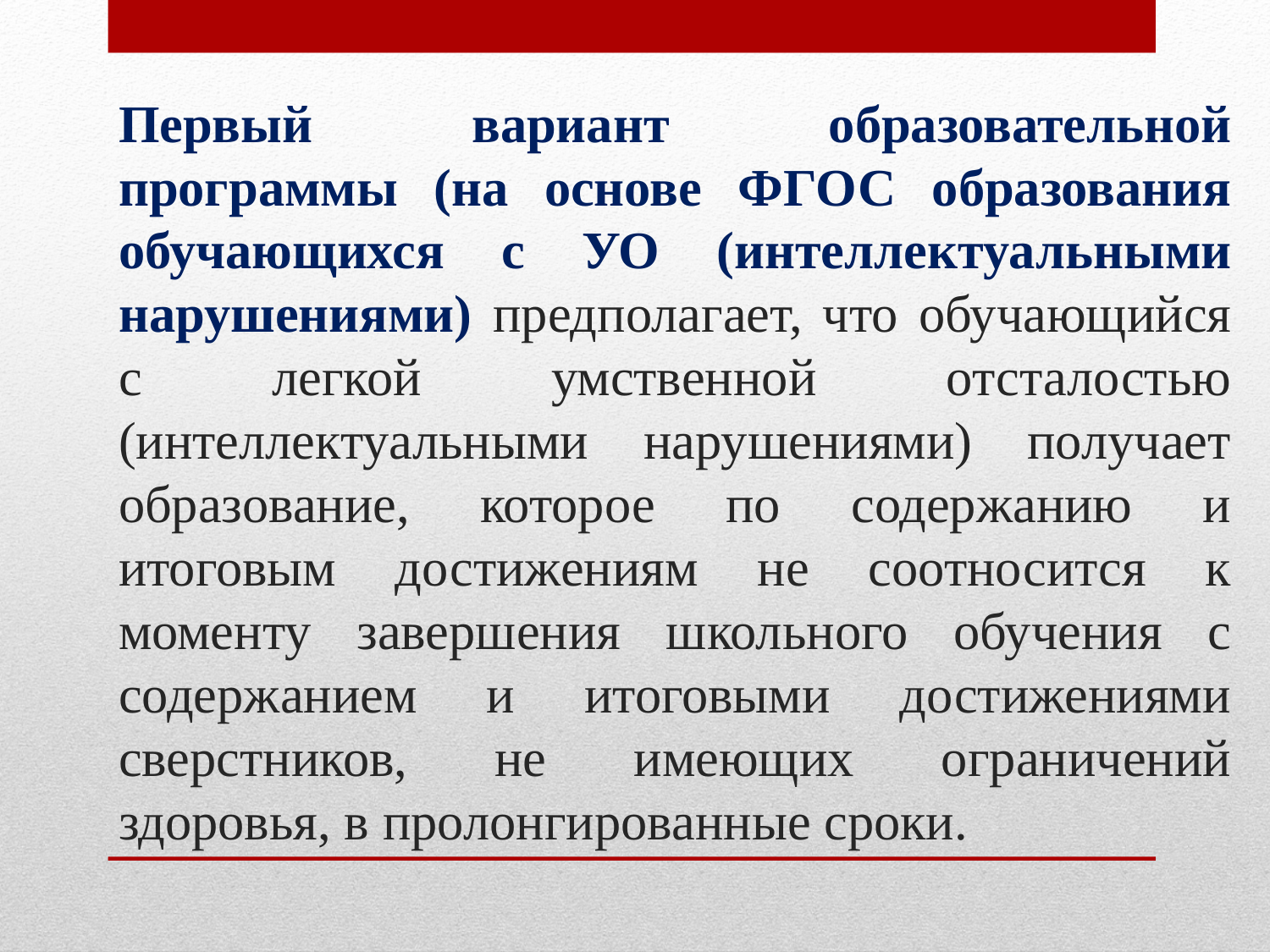

# Первый вариант образовательной программы (на основе ФГОС образования обучающихся с УО (интеллектуальными нарушениями) предполагает, что обучающийся с легкой умственной отсталостью (интеллектуальными нарушениями) получает образование, которое по содержанию и итоговым достижениям не соотносится к моменту завершения школьного обучения с содержанием и итоговыми достижениями сверстников, не имеющих ограничений здоровья, в пролонгированные сроки.